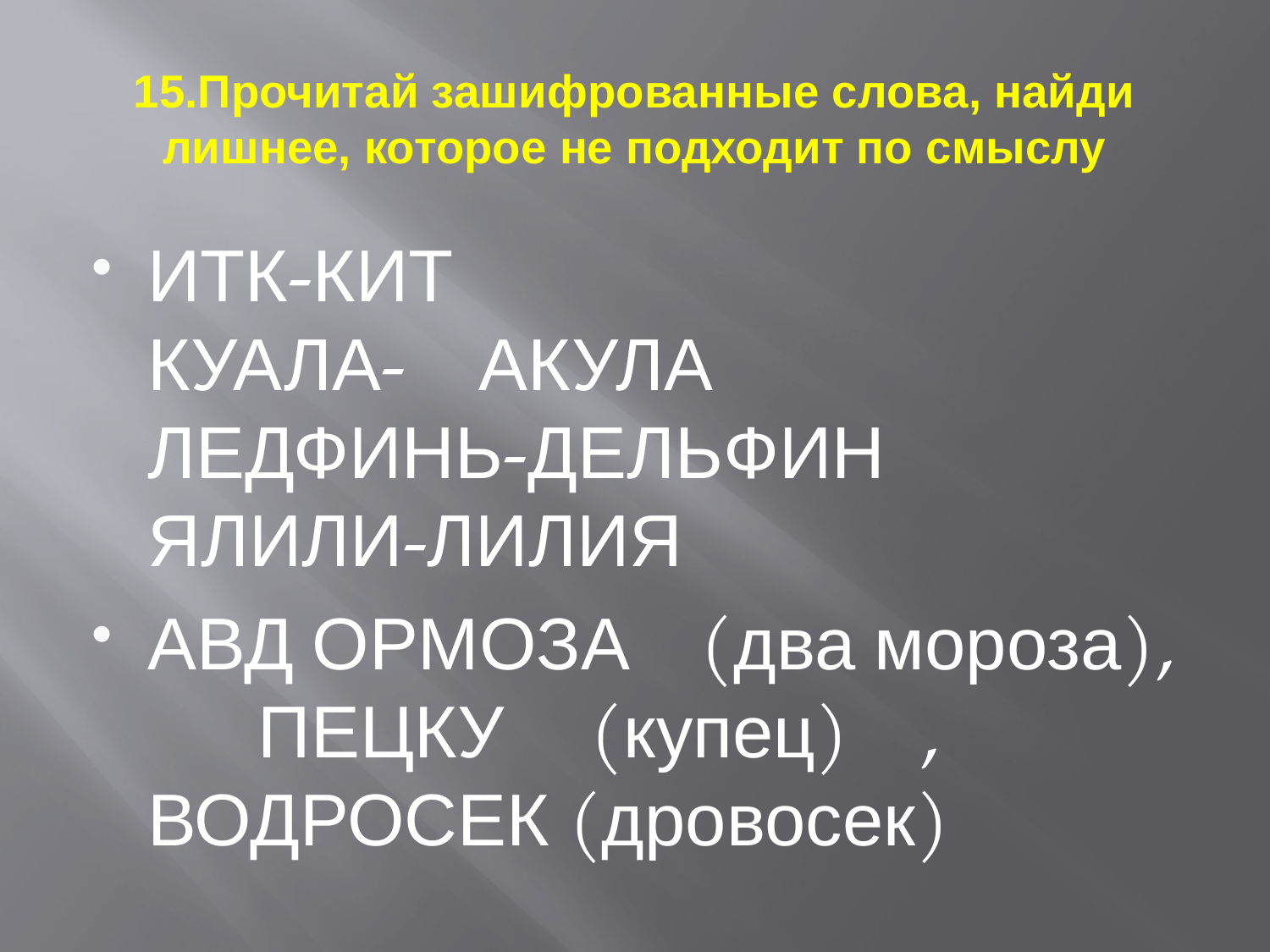

# 15.Прочитай зашифрованные слова, найди лишнее, которое не подходит по смыслу
ИТК-КИТ
КУАЛА-	АКУЛА
ЛЕДФИНЬ-ДЕЛЬФИН
ЯЛИЛИ-ЛИЛИЯ
АВД ОРМОЗА	(два мороза),  	ПЕЦКУ	(купец)	,	ВОДРОСЕК (дровосек)